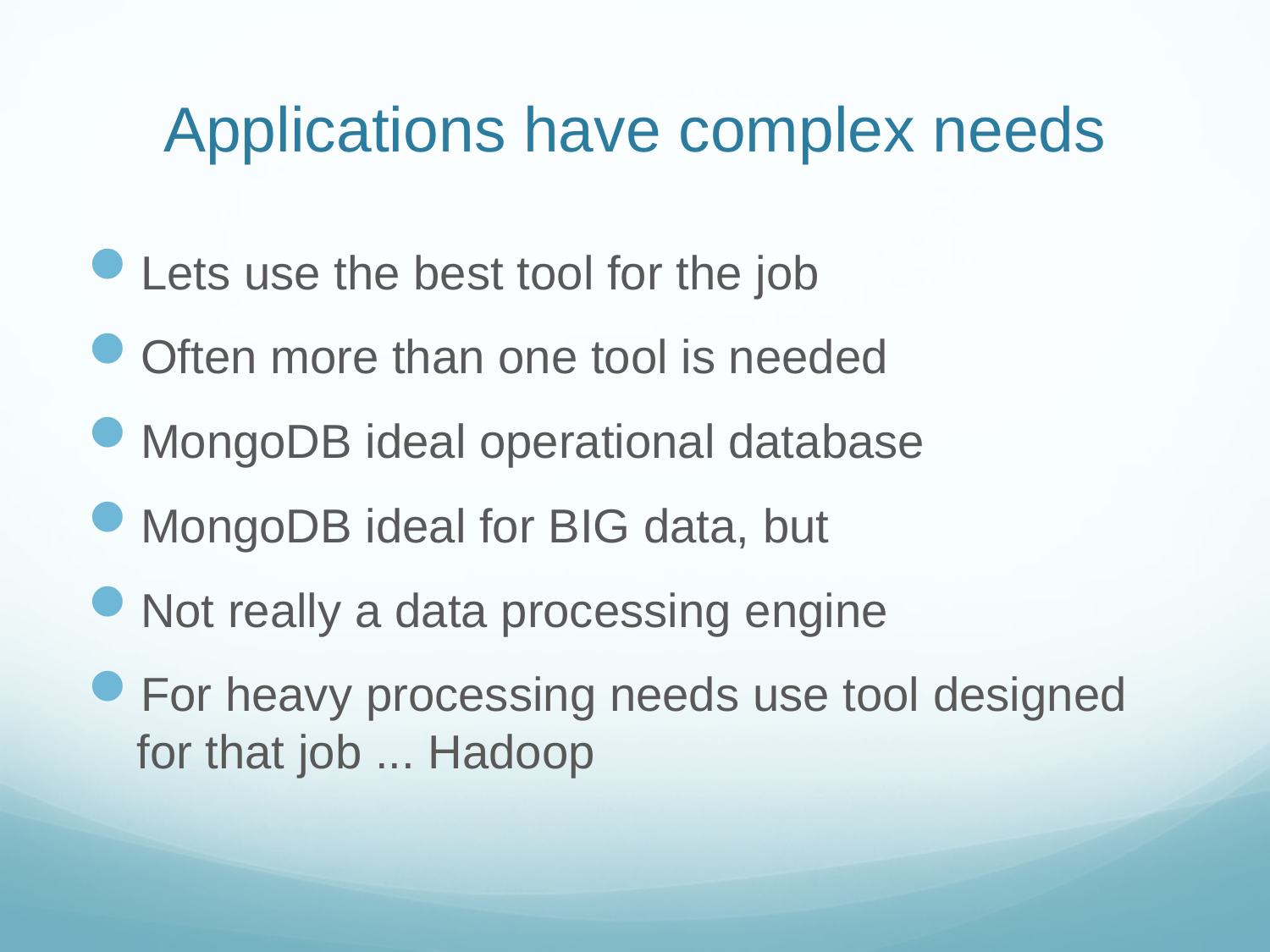

# Applications have complex needs
Lets use the best tool for the job
Often more than one tool is needed
MongoDB ideal operational database
MongoDB ideal for BIG data, but
Not really a data processing engine
For heavy processing needs use tool designed for that job ... Hadoop